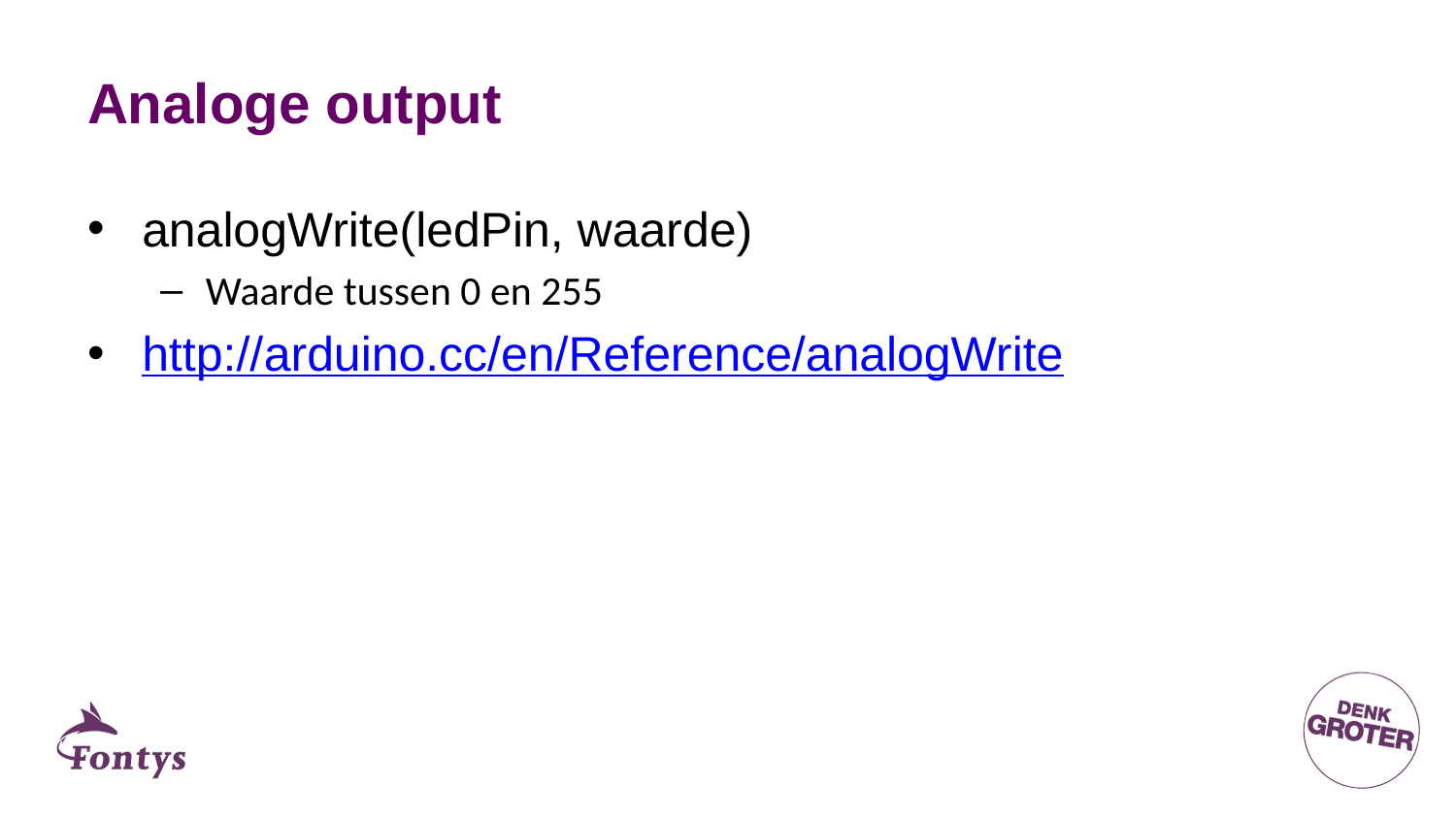

# Analoge output
analogWrite(ledPin, waarde)
Waarde tussen 0 en 255
http://arduino.cc/en/Reference/analogWrite